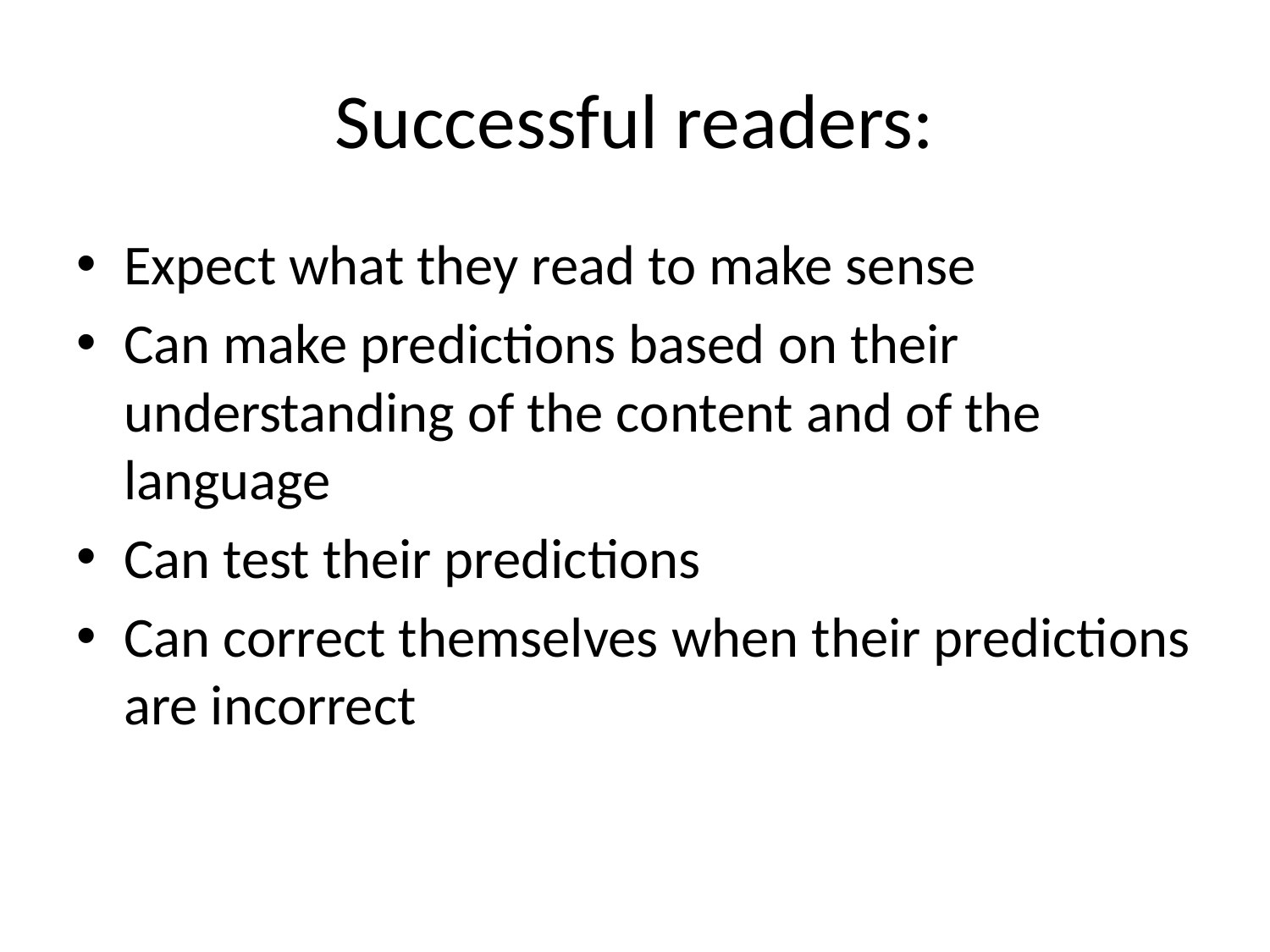

# Successful readers:
Expect what they read to make sense
Can make predictions based on their understanding of the content and of the language
Can test their predictions
Can correct themselves when their predictions are incorrect